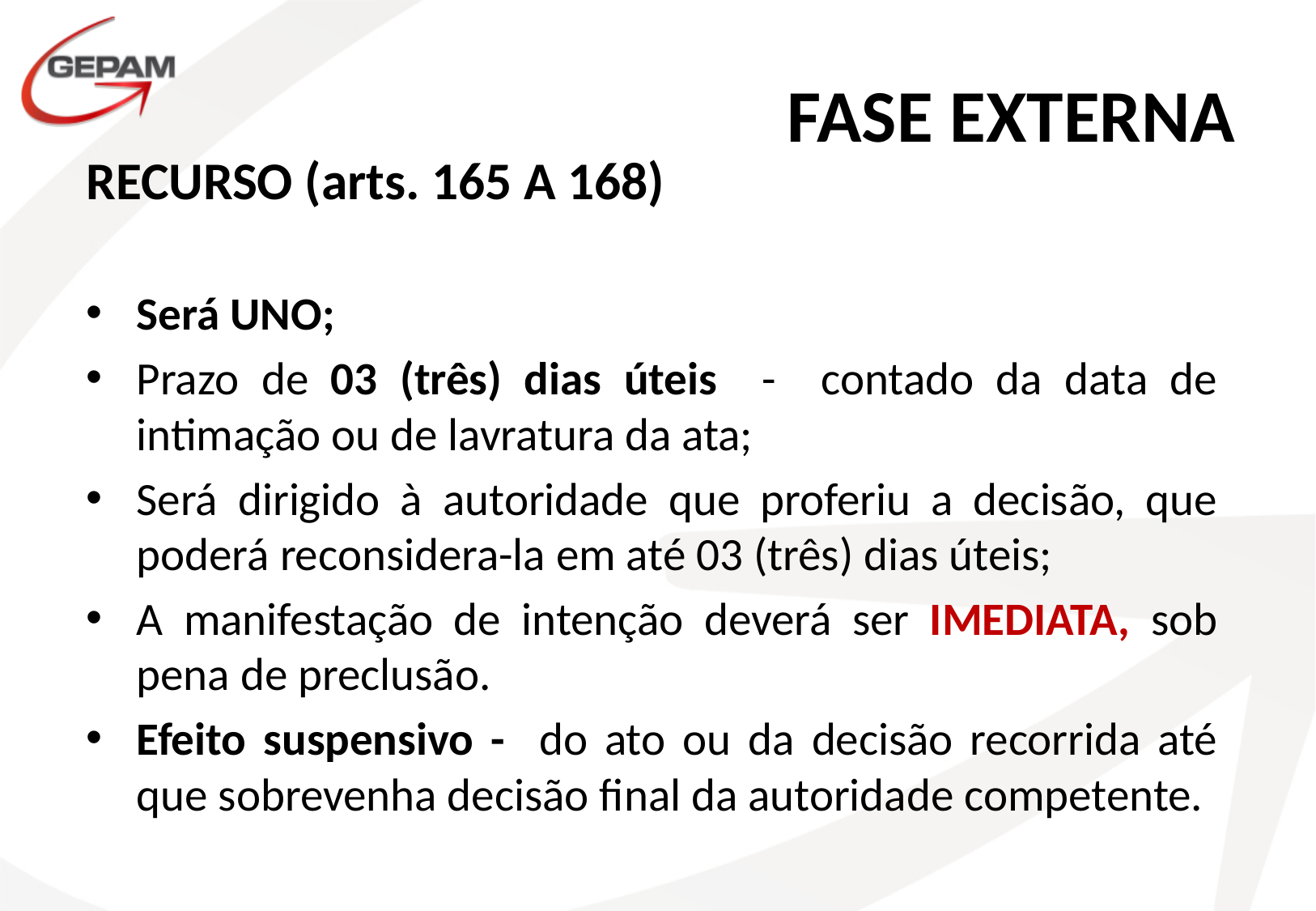

# FASE EXTERNA
RECURSO (arts. 165 A 168)

Será UNO;
Prazo de 03 (três) dias úteis  -  contado da data de intimação ou de lavratura da ata;
Será dirigido à autoridade que proferiu a decisão, que poderá reconsidera-la em até 03 (três) dias úteis;
A manifestação de intenção deverá ser IMEDIATA, sob pena de preclusão.
Efeito suspensivo -  do ato ou da decisão recorrida até que sobrevenha decisão final da autoridade competente.